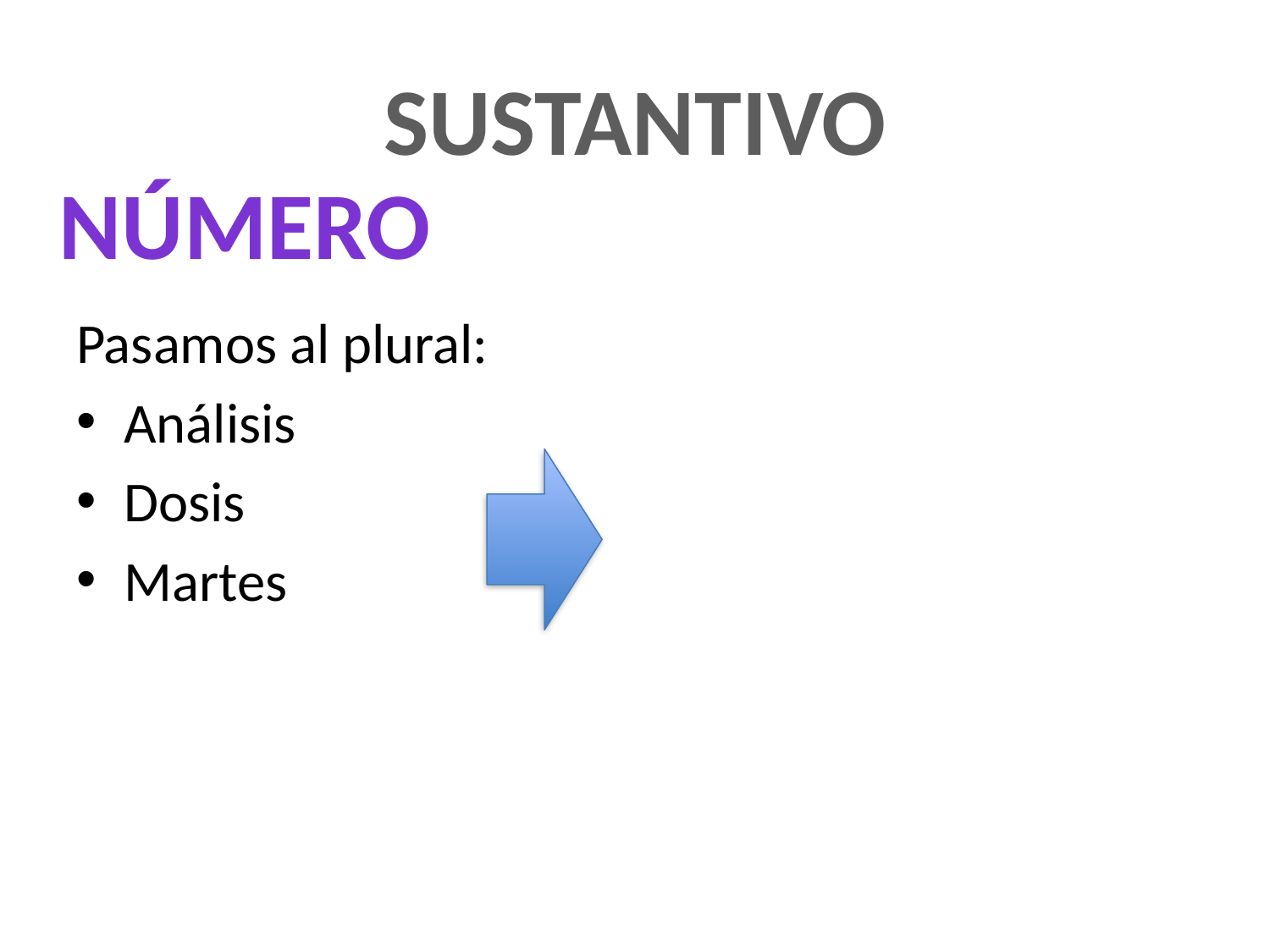

# SUSTANTIVO
NÚMERO

Pasamos al plural:
Análisis
Dosis
Martes